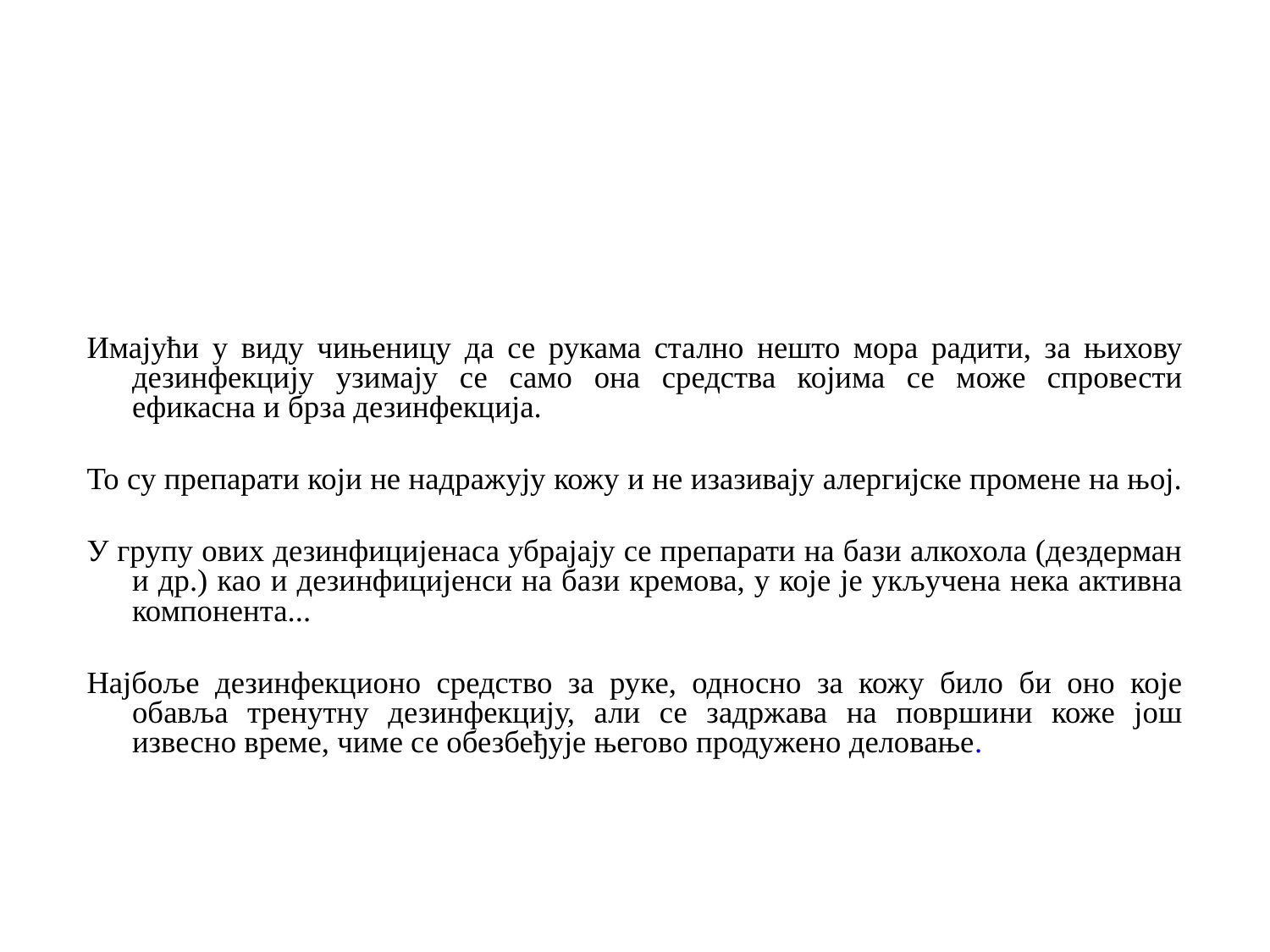

Имајући у виду чињеницу да се рукама стално нешто мора радити, за њихову дезинфекцију узимају се само она средства којима се може спровести ефикасна и брза дезинфекција.

То су препарати који не надражују кожу и не изазивају алергијске промене на њој.

У групу ових дезинфицијенаса убрајају се препарати на бази алкохола (дездерман и др.) као и дезинфицијенси на бази кремова, у које је укључена нека активна компонента...

Најбоље дезинфекционо средство за руке, односно за кожу било би оно које обавља тренутну дезинфекцију, али се задржава на површини коже још извесно време, чиме се обезбеђује његово продужено деловање.